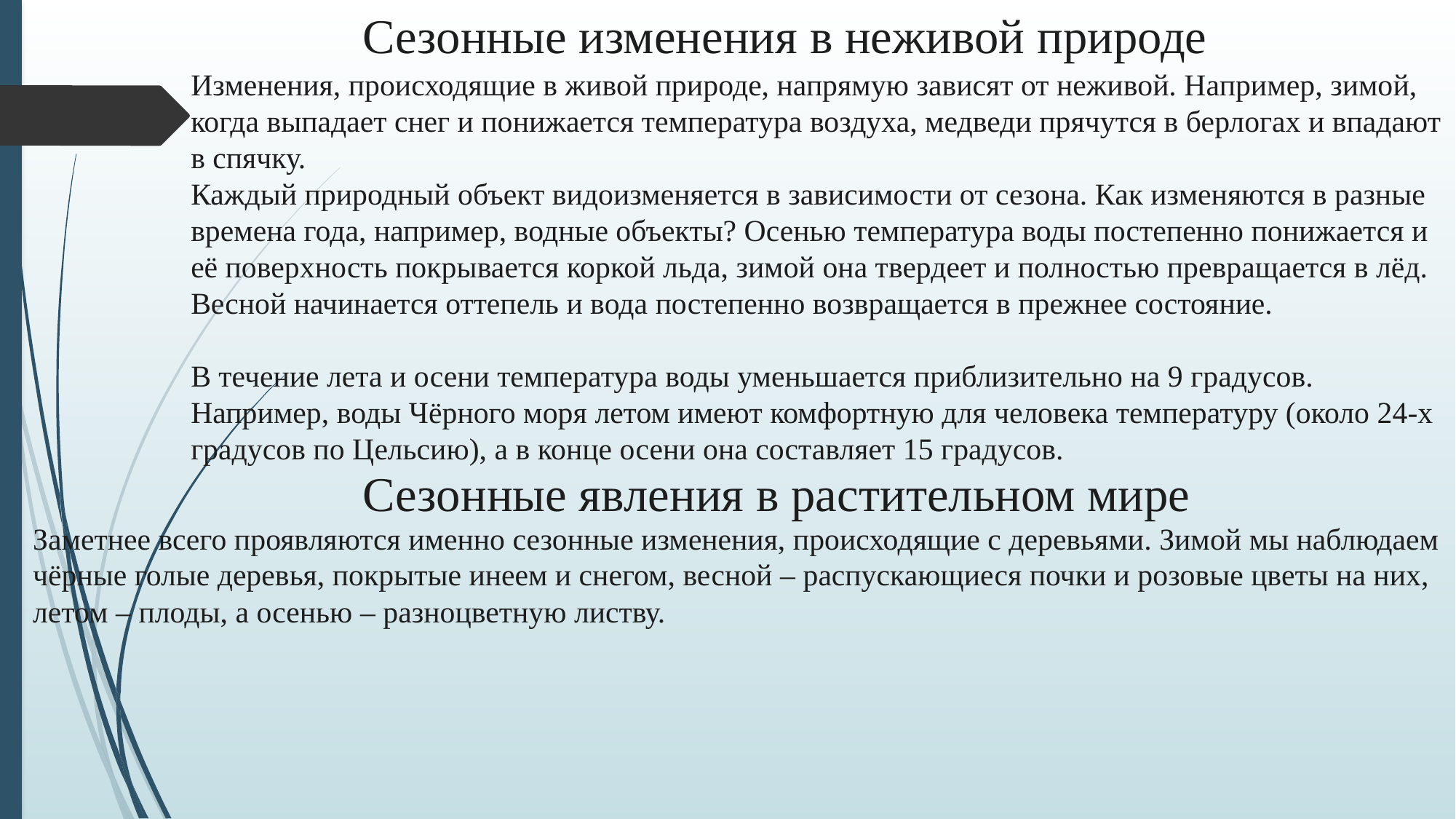

Сезонные изменения в неживой природе
Изменения, происходящие в живой природе, напрямую зависят от неживой. Например, зимой, когда выпадает снег и понижается температура воздуха, медведи прячутся в берлогах и впадают в спячку.
Каждый природный объект видоизменяется в зависимости от сезона. Как изменяются в разные времена года, например, водные объекты? Осенью температура воды постепенно понижается и её поверхность покрывается коркой льда, зимой она твердеет и полностью превращается в лёд. Весной начинается оттепель и вода постепенно возвращается в прежнее состояние.

В течение лета и осени температура воды уменьшается приблизительно на 9 градусов. Например, воды Чёрного моря летом имеют комфортную для человека температуру (около 24-х градусов по Цельсию), а в конце осени она составляет 15 градусов.
Сезонные явления в растительном мире
Заметнее всего проявляются именно сезонные изменения, происходящие с деревьями. Зимой мы наблюдаем чёрные голые деревья, покрытые инеем и снегом, весной – распускающиеся почки и розовые цветы на них, летом – плоды, а осенью – разноцветную листву.